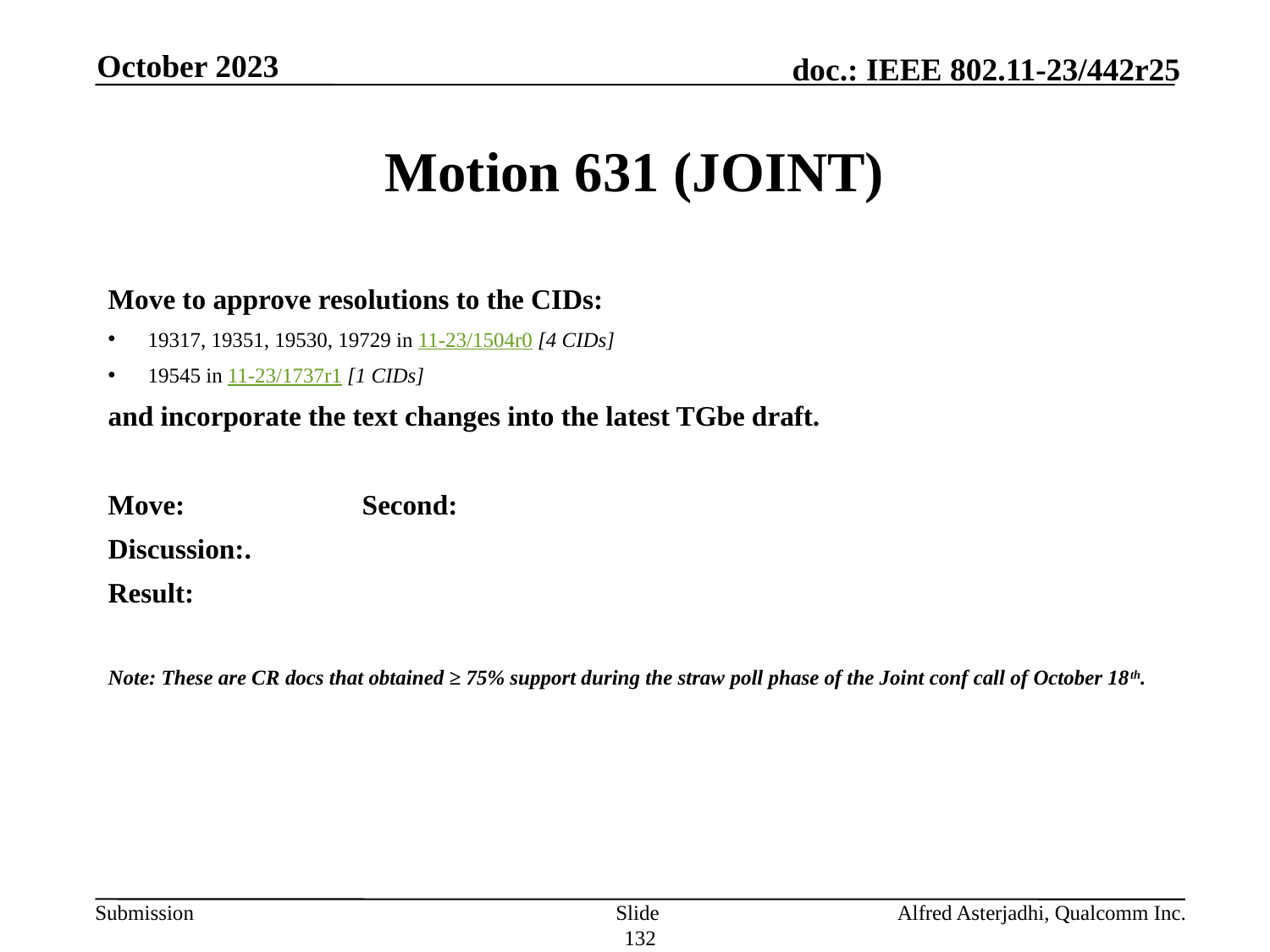

October 2023
# Motion 631 (JOINT)
Move to approve resolutions to the CIDs:
19317, 19351, 19530, 19729 in 11-23/1504r0 [4 CIDs]
19545 in 11-23/1737r1 [1 CIDs]
and incorporate the text changes into the latest TGbe draft.

Move: 		Second:
Discussion:.
Result:

Note: These are CR docs that obtained ≥ 75% support during the straw poll phase of the Joint conf call of October 18th.
Slide 132
Alfred Asterjadhi, Qualcomm Inc.